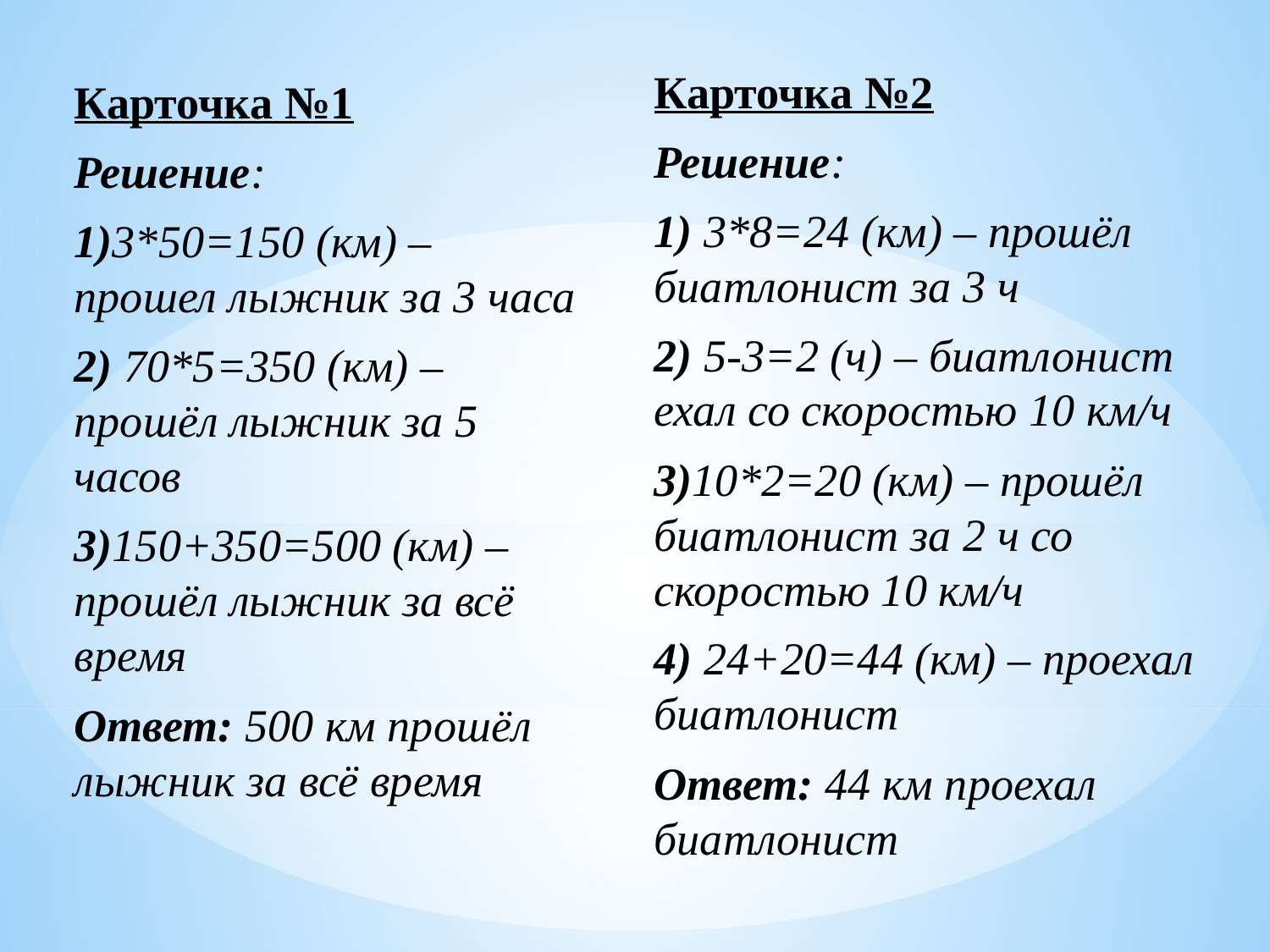

Карточка №2
Решение:
1) 3*8=24 (км) – прошёл биатлонист за 3 ч
2) 5-3=2 (ч) – биатлонист ехал со скоростью 10 км/ч
3)10*2=20 (км) – прошёл биатлонист за 2 ч со скоростью 10 км/ч
4) 24+20=44 (км) – проехал биатлонист
Ответ: 44 км проехал биатлонист

Карточка №1
Решение:
1)3*50=150 (км) – прошел лыжник за 3 часа
2) 70*5=350 (км) – прошёл лыжник за 5 часов
3)150+350=500 (км) – прошёл лыжник за всё время
Ответ: 500 км прошёл лыжник за всё время